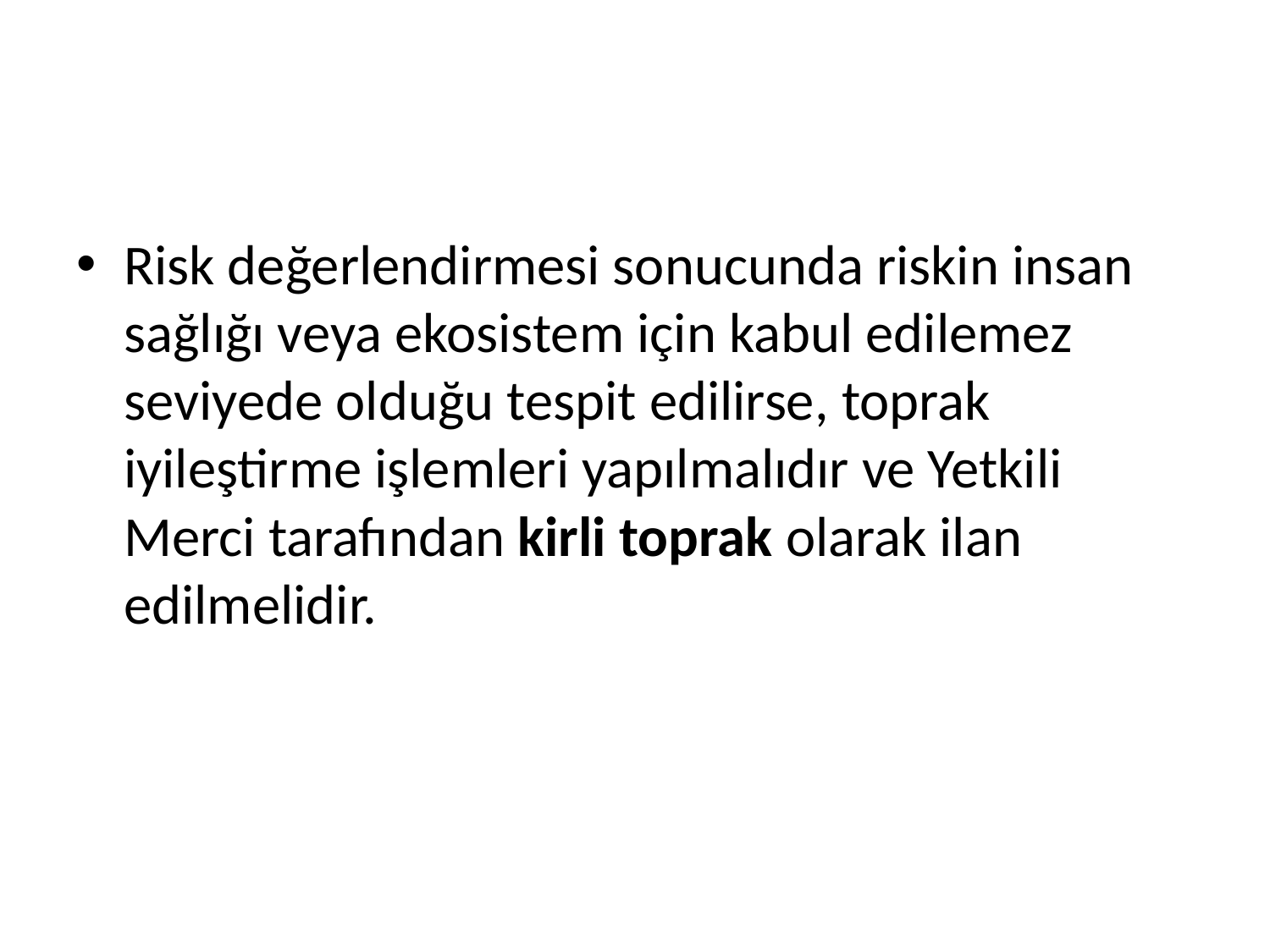

#
Risk değerlendirmesi sonucunda riskin insan sağlığı veya ekosistem için kabul edilemez seviyede olduğu tespit edilirse, toprak iyileştirme işlemleri yapılmalıdır ve Yetkili Merci tarafından kirli toprak olarak ilan edilmelidir.